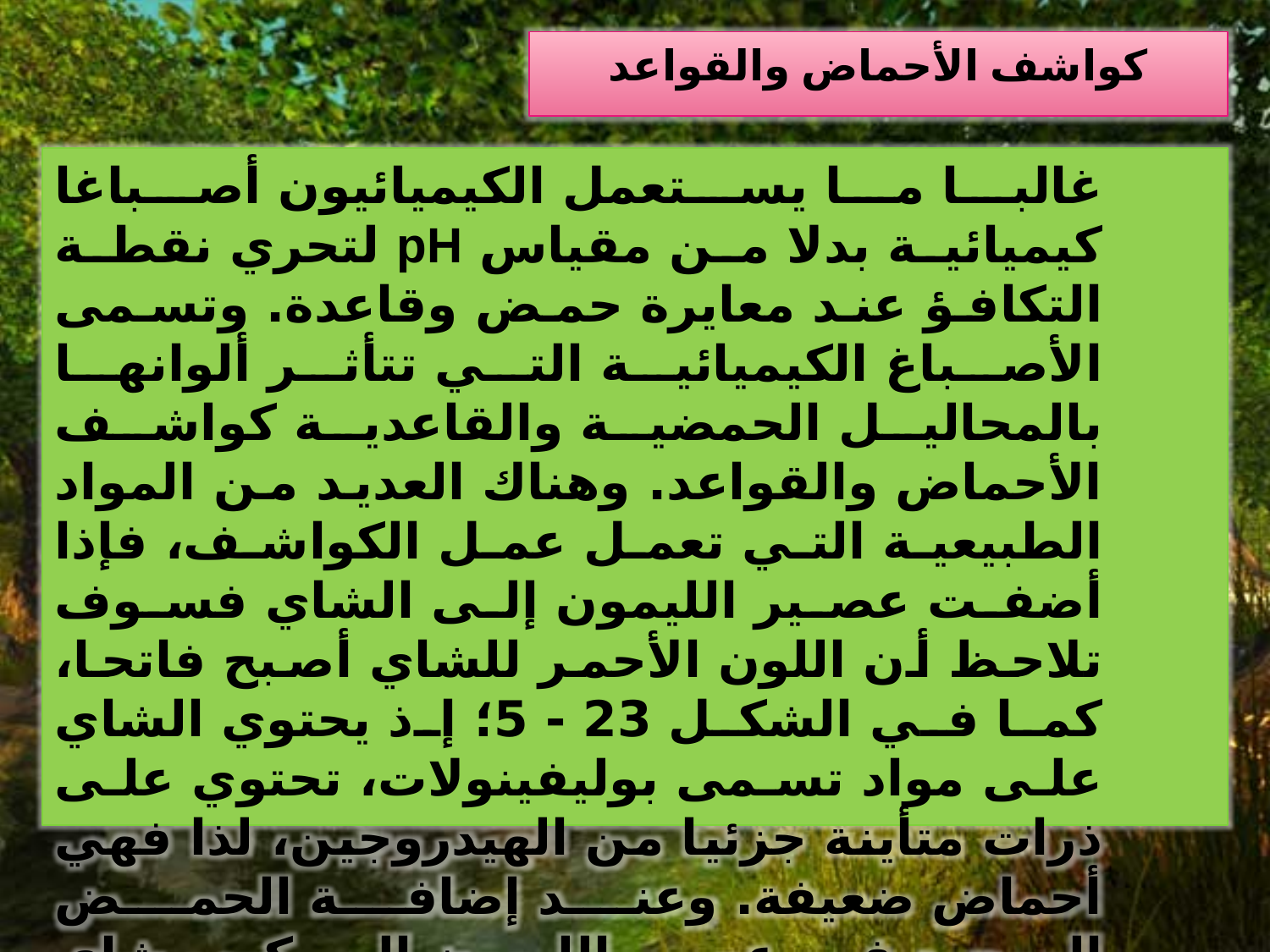

كواشف الأحماض والقواعد
      غالبا ما يستعمل الكيميائيون أصباغا كيميائية بدلا من مقياس pH لتحري نقطة التكافؤ عند معايرة حمض وقاعدة. وتسمى الأصباغ الكيميائية التي تتأثر ألوانها بالمحاليل الحمضية والقاعدية كواشف الأحماض والقواعد. وهناك العديد من المواد الطبيعية التي تعمل عمل الكواشف، فإذا أضفت عصير الليمون إلى الشاي فسوف تلاحظ أن اللون الأحمر للشاي أصبح فاتحا، كما في الشكل 23 - 5؛ إذ يحتوي الشاي على مواد تسمى بوليفينولات، تحتوي على ذرات متأينة جزئيا من الهيدروجين، لذا فهي أحماض ضعيفة. وعند إضافة الحمض الموجود في عصير الليمون إلى كوب شاي يقل تأين الحمض في الشاي حسب مبدأ لوتشاتلييه، فيصبح لون البوليفينولات غير المتأينة أكثر وضوحا